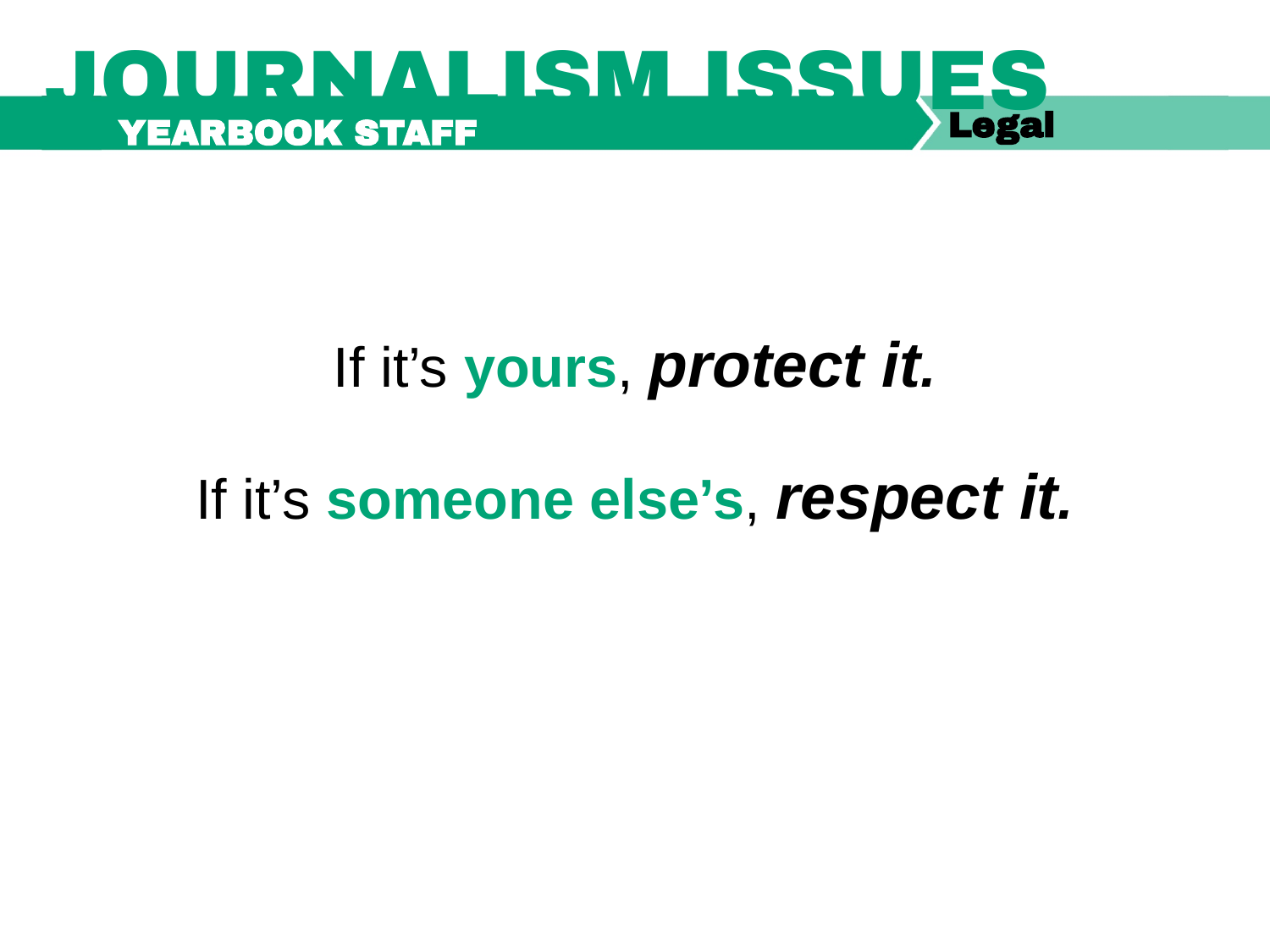

JOURNALISM ISSUES
YEARBOOK STAFF
If it’s yours, protect it.

If it’s someone else’s, respect it.